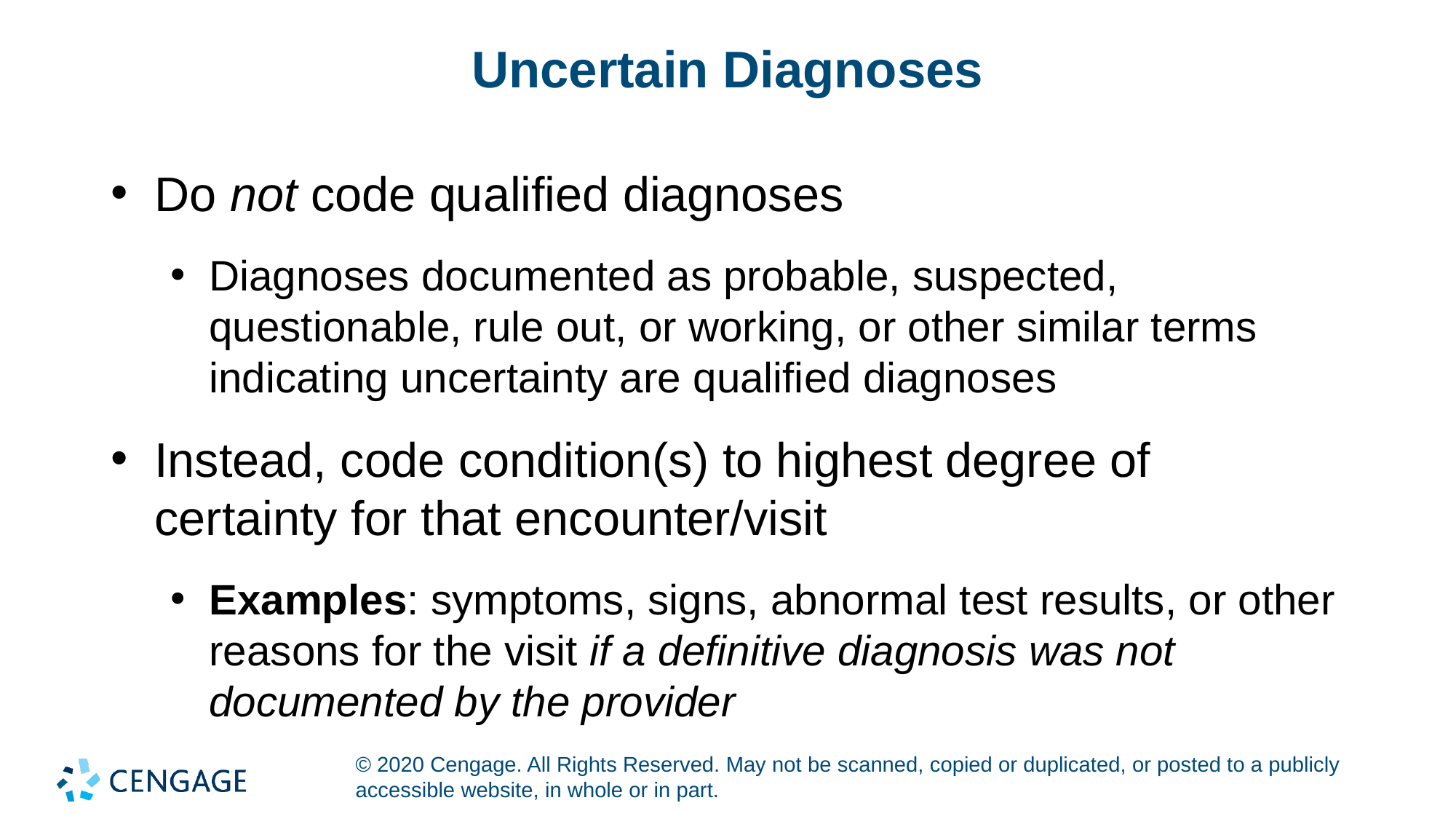

# Uncertain Diagnoses
Do not code qualified diagnoses
Diagnoses documented as probable, suspected, questionable, rule out, or working, or other similar terms indicating uncertainty are qualified diagnoses
Instead, code condition(s) to highest degree of certainty for that encounter/visit
Examples: symptoms, signs, abnormal test results, or other reasons for the visit if a definitive diagnosis was not documented by the provider